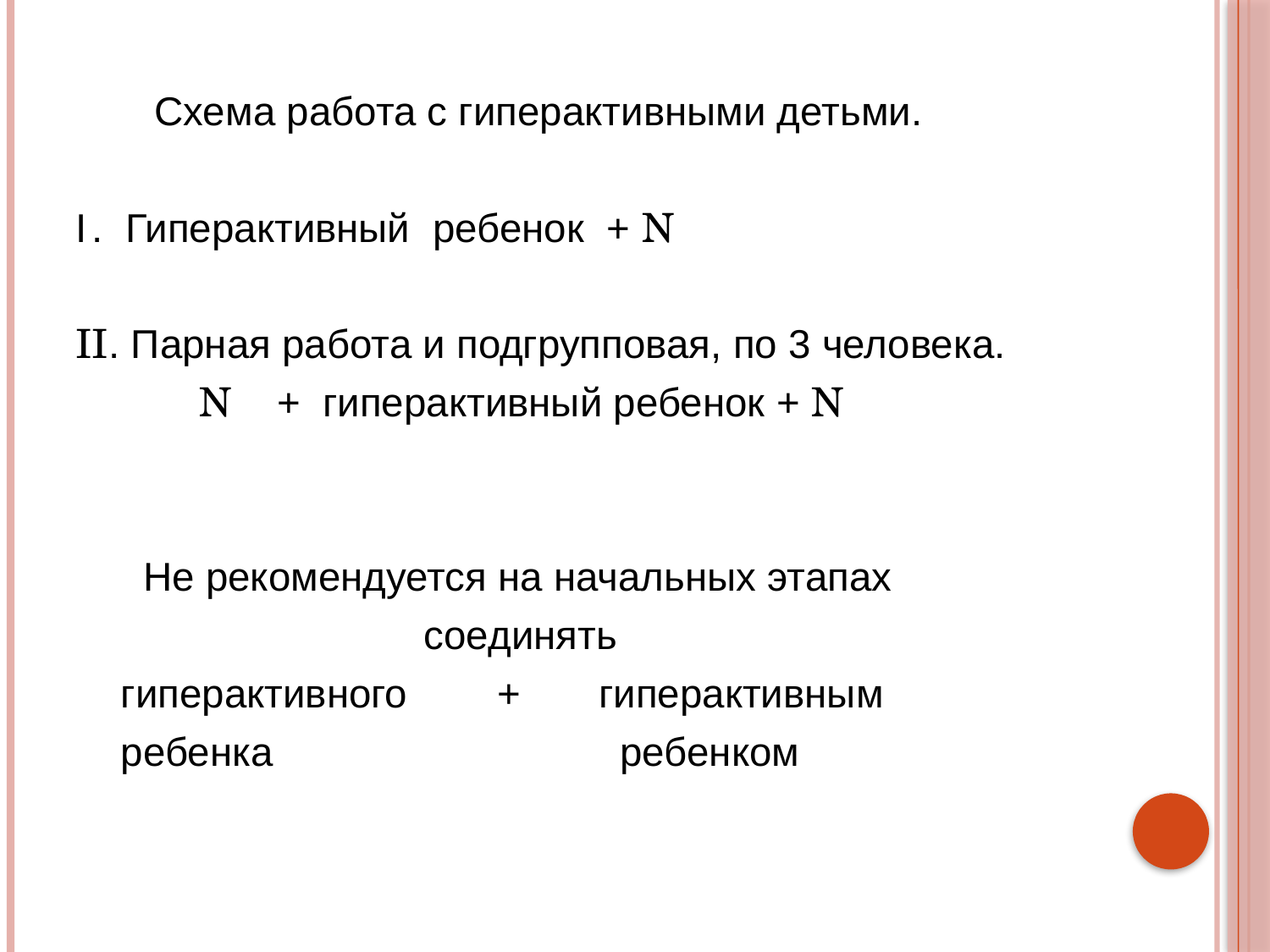

Схема работа с гиперактивными детьми.

I.  Гиперактивный  ребенок  + N

II. Парная работа и подгрупповая, по 3 человека.
           N    +  гиперактивный ребенок + N

      Не рекомендуется на начальных этапах
                               соединять
    гиперактивного        +       гиперактивным
    ребенка                               ребенком